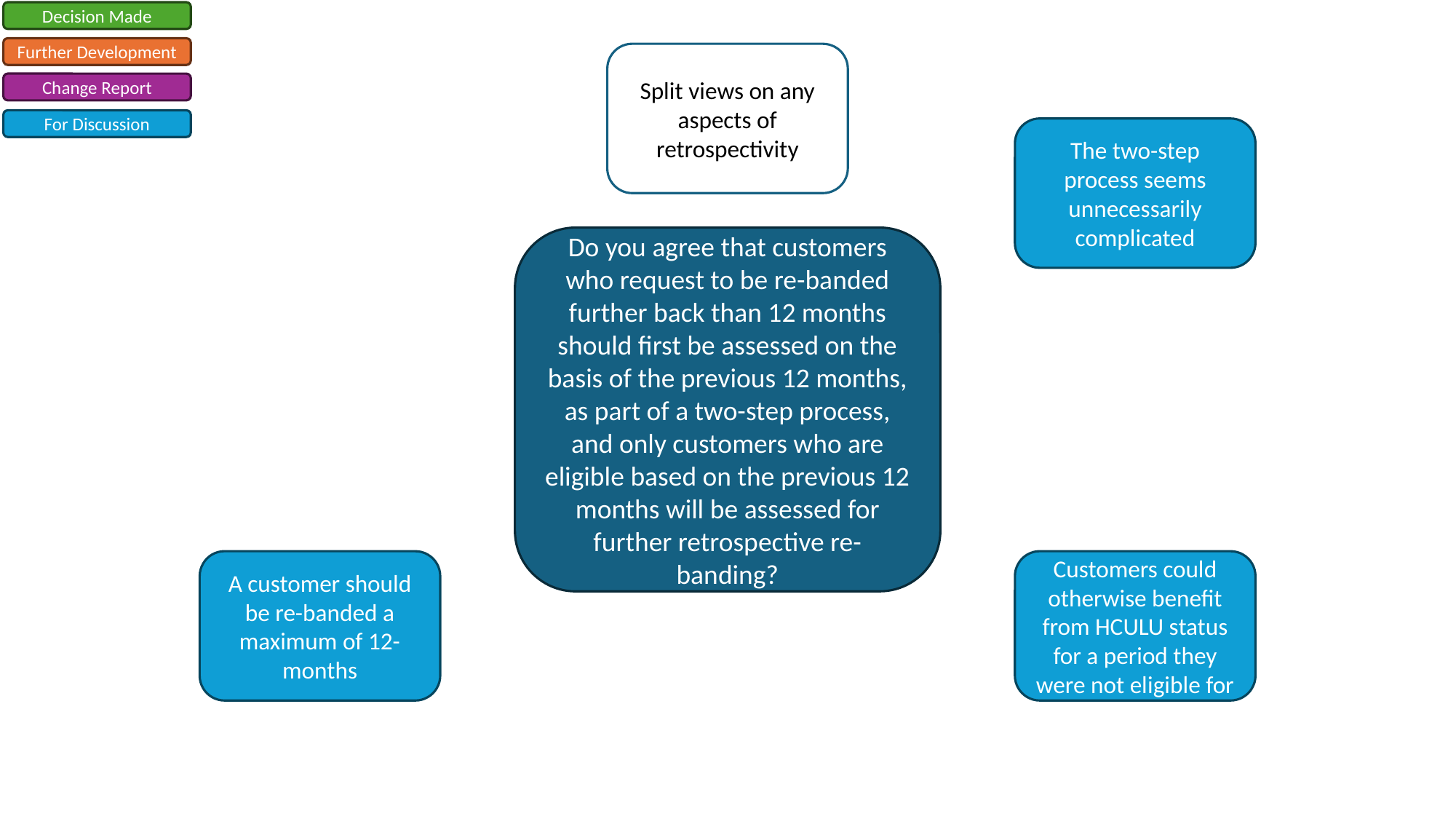

Decision Made
Further Development
Split views on any aspects of retrospectivity
Change Report
For Discussion
The two-step process seems unnecessarily complicated
Do you agree that customers who request to be re-banded further back than 12 months should first be assessed on the basis of the previous 12 months, as part of a two-step process, and only customers who are eligible based on the previous 12 months will be assessed for further retrospective re-banding?
A customer should be re-banded a maximum of 12-months
Customers could otherwise benefit from HCULU status for a period they were not eligible for